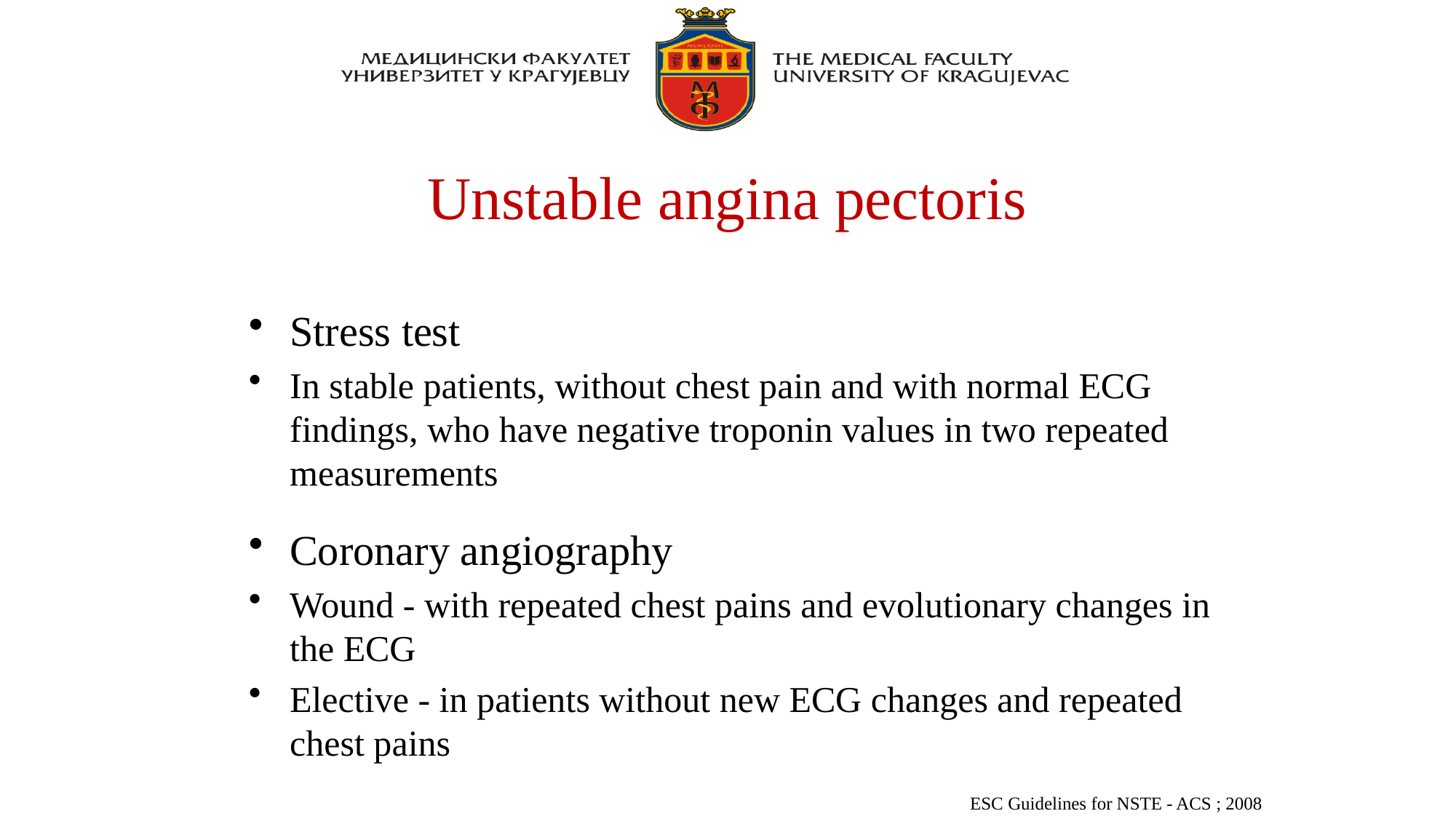

# Unstable angina pectoris
Stress test
In stable patients, without chest pain and with normal ECG findings, who have negative troponin values in two repeated measurements

Coronary angiography
Wound - with repeated chest pains and evolutionary changes in the ECG
Elective - in patients without new ECG changes and repeated chest pains

ESC Guidelines for NSTE - ACS ; 2008